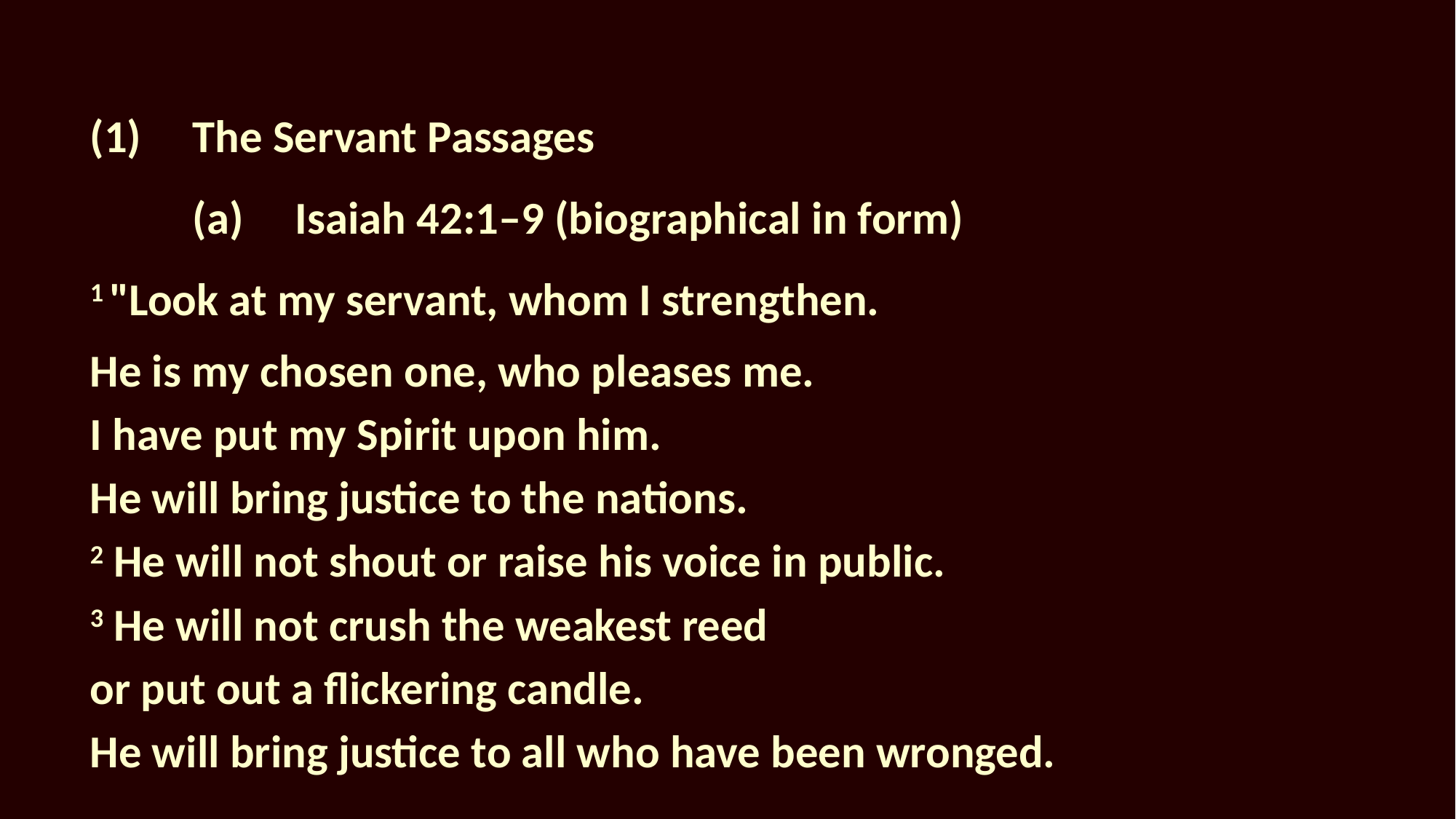

(1)	The Servant Passages
			(a)		Isaiah 42:1–9 (biographical in form)
1 "Look at my servant, whom I strengthen.
He is my chosen one, who pleases me.
I have put my Spirit upon him.
He will bring justice to the nations.
2 He will not shout or raise his voice in public.
3 He will not crush the weakest reed
or put out a flickering candle.
He will bring justice to all who have been wronged.